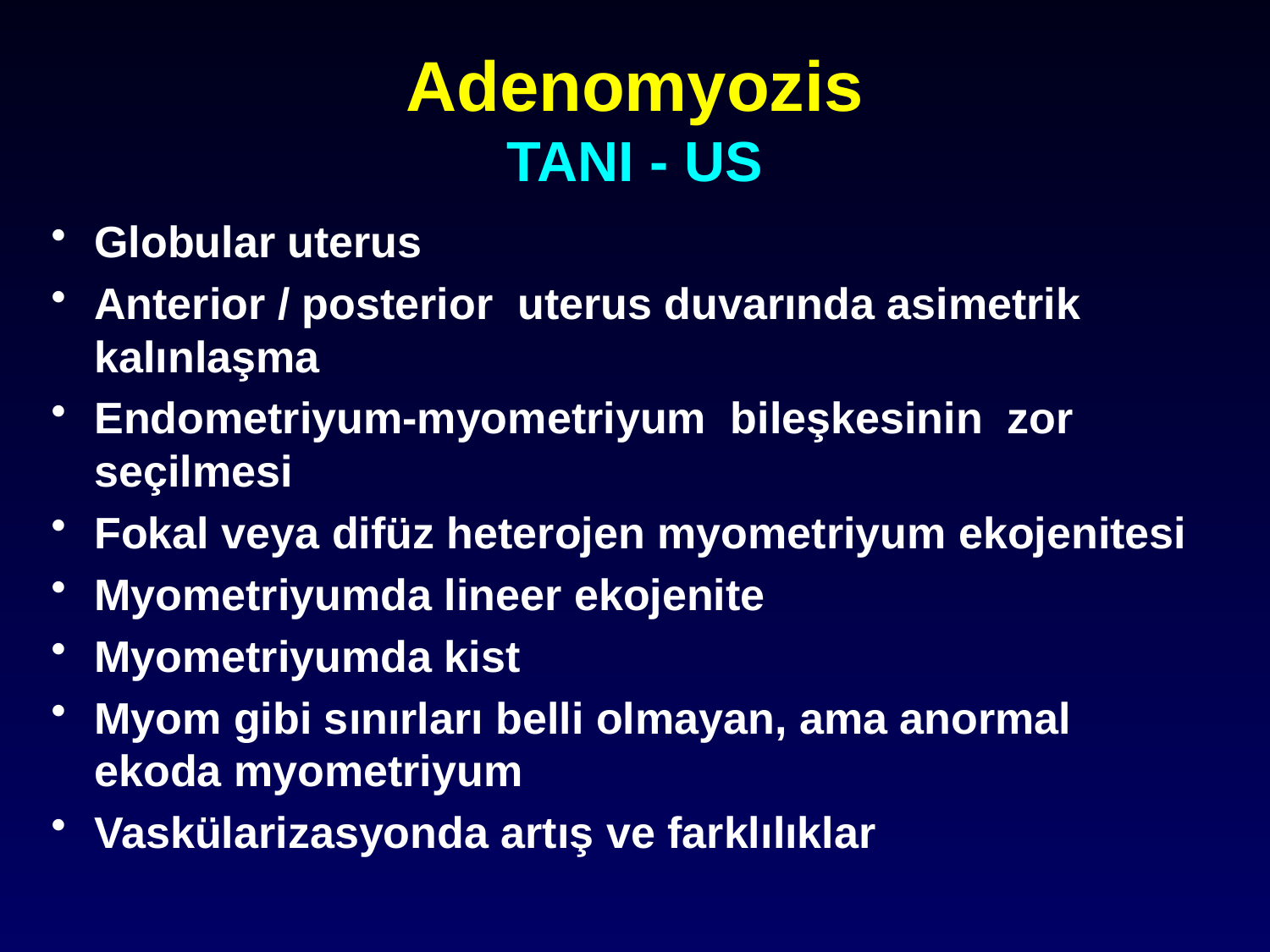

# Adenomyozis TANI - US
Globular uterus
Anterior / posterior  uterus duvarında asimetrik kalınlaşma
Endometriyum-myometriyum  bileşkesinin  zor seçilmesi
Fokal veya difüz heterojen myometriyum ekojenitesi
Myometriyumda lineer ekojenite
Myometriyumda kist
Myom gibi sınırları belli olmayan, ama anormal ekoda myometriyum
Vaskülarizasyonda artış ve farklılıklar